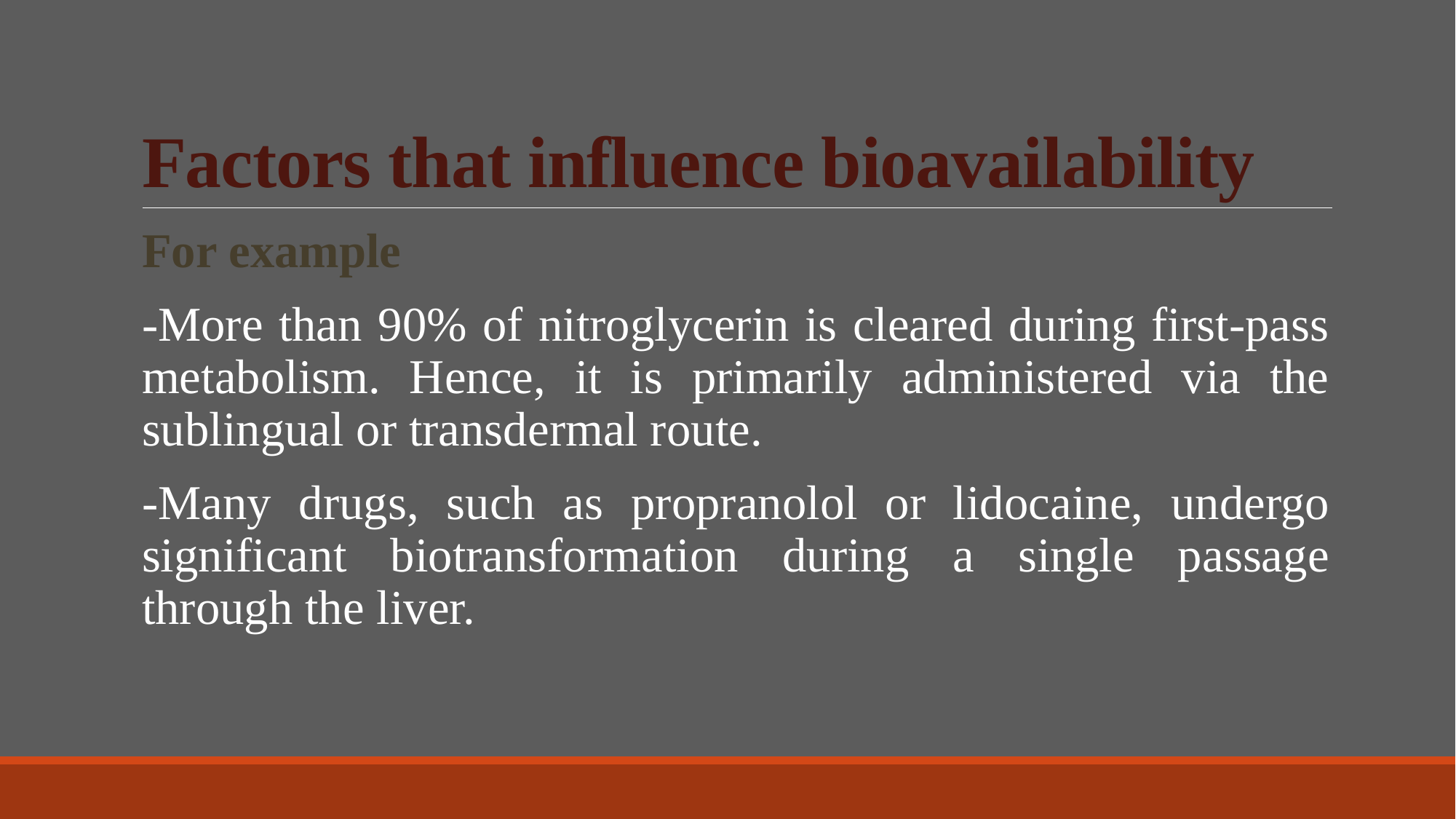

# Factors that influence bioavailability
For example
-More than 90% of nitroglycerin is cleared during first-pass metabolism. Hence, it is primarily administered via the sublingual or transdermal route.
-Many drugs, such as propranolol or lidocaine, undergo significant biotransformation during a single passage through the liver.